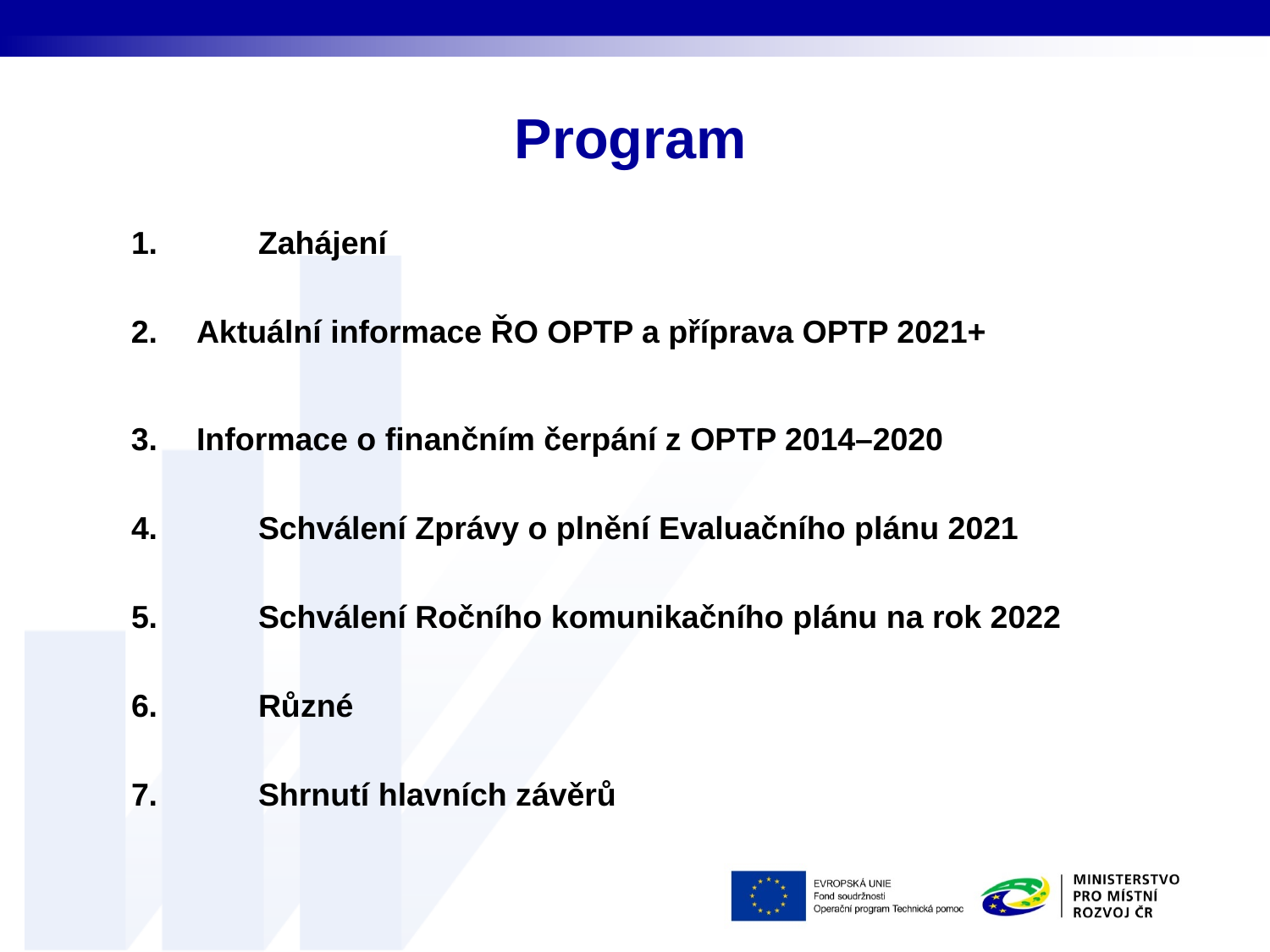

# Program
1.	Zahájení

  Aktuální informace ŘO OPTP a příprava OPTP 2021+

  Informace o finančním čerpání z OPTP 2014–2020

4.	Schválení Zprávy o plnění Evaluačního plánu 2021

5.	Schválení Ročního komunikačního plánu na rok 2022

6.	Různé

7.	Shrnutí hlavních závěrů